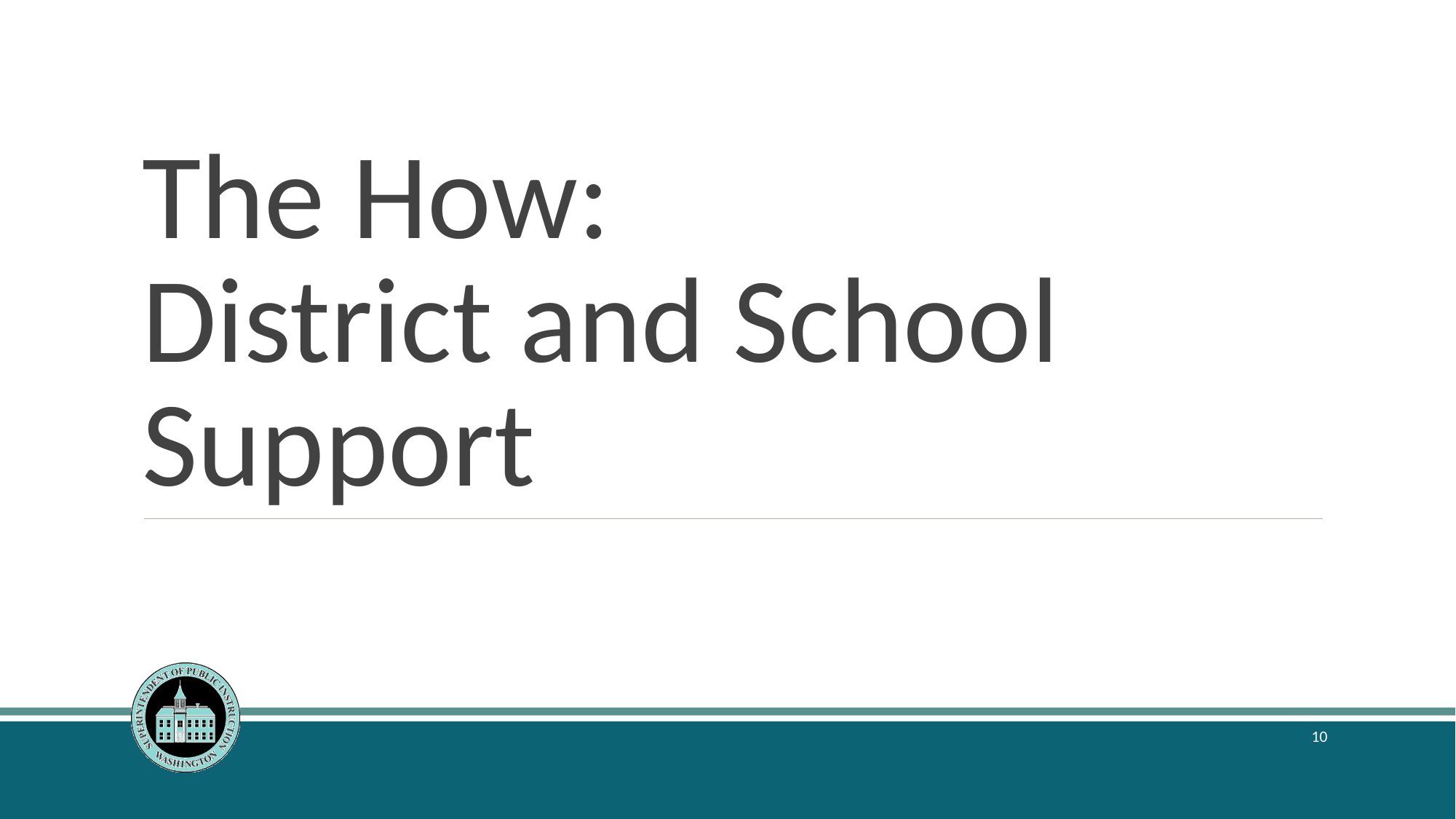

# The How: District and School Support
10